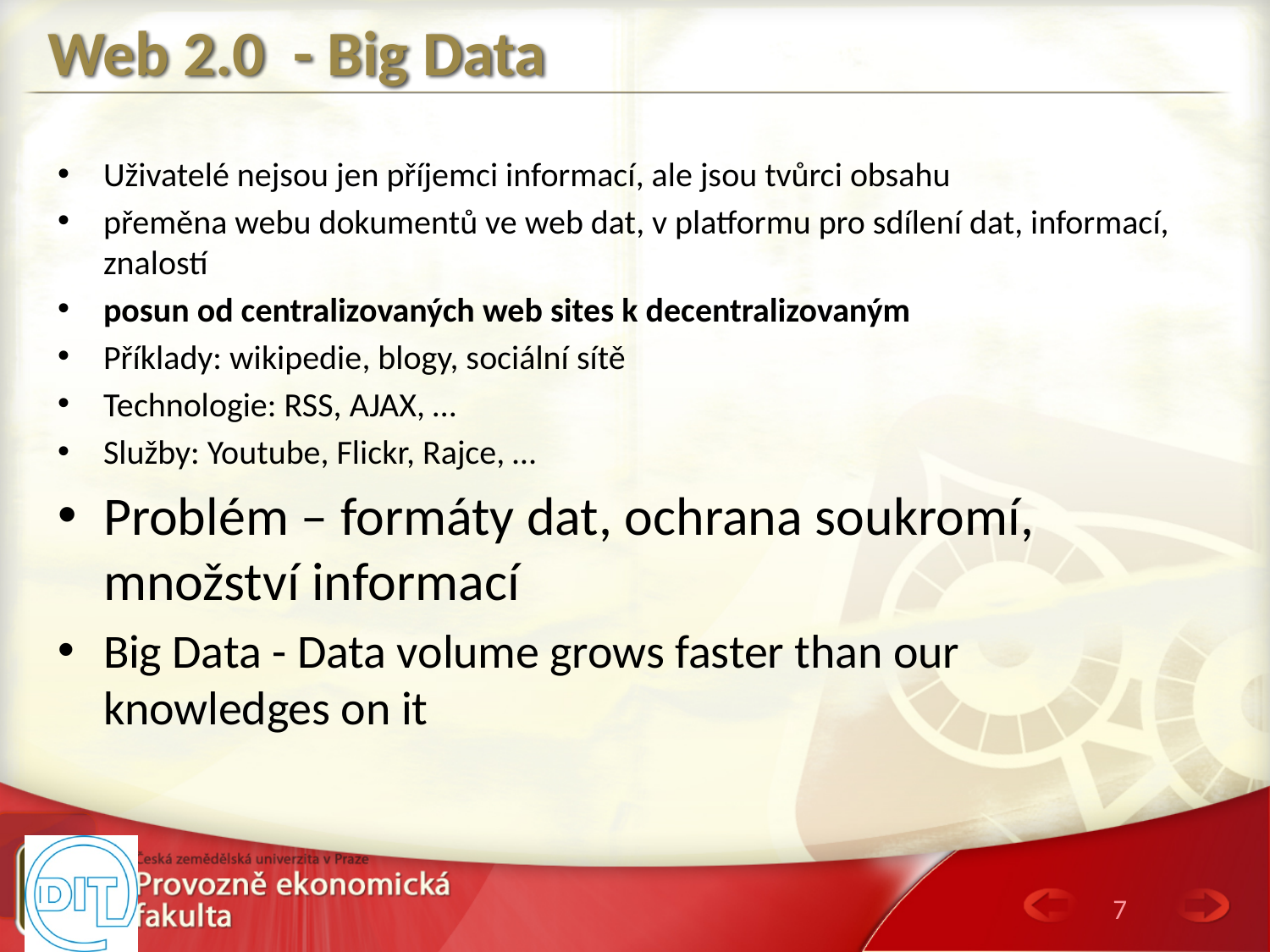

# Web 2.0  - Big Data
Uživatelé nejsou jen příjemci informací, ale jsou tvůrci obsahu
přeměna webu dokumentů ve web dat, v platformu pro sdílení dat, informací, znalostí
posun od centralizovaných web sites k decentralizovaným
Příklady: wikipedie, blogy, sociální sítě
Technologie: RSS, AJAX, …
Služby: Youtube, Flickr, Rajce, …
Problém – formáty dat, ochrana soukromí, množství informací
Big Data - Data volume grows faster than our knowledges on it